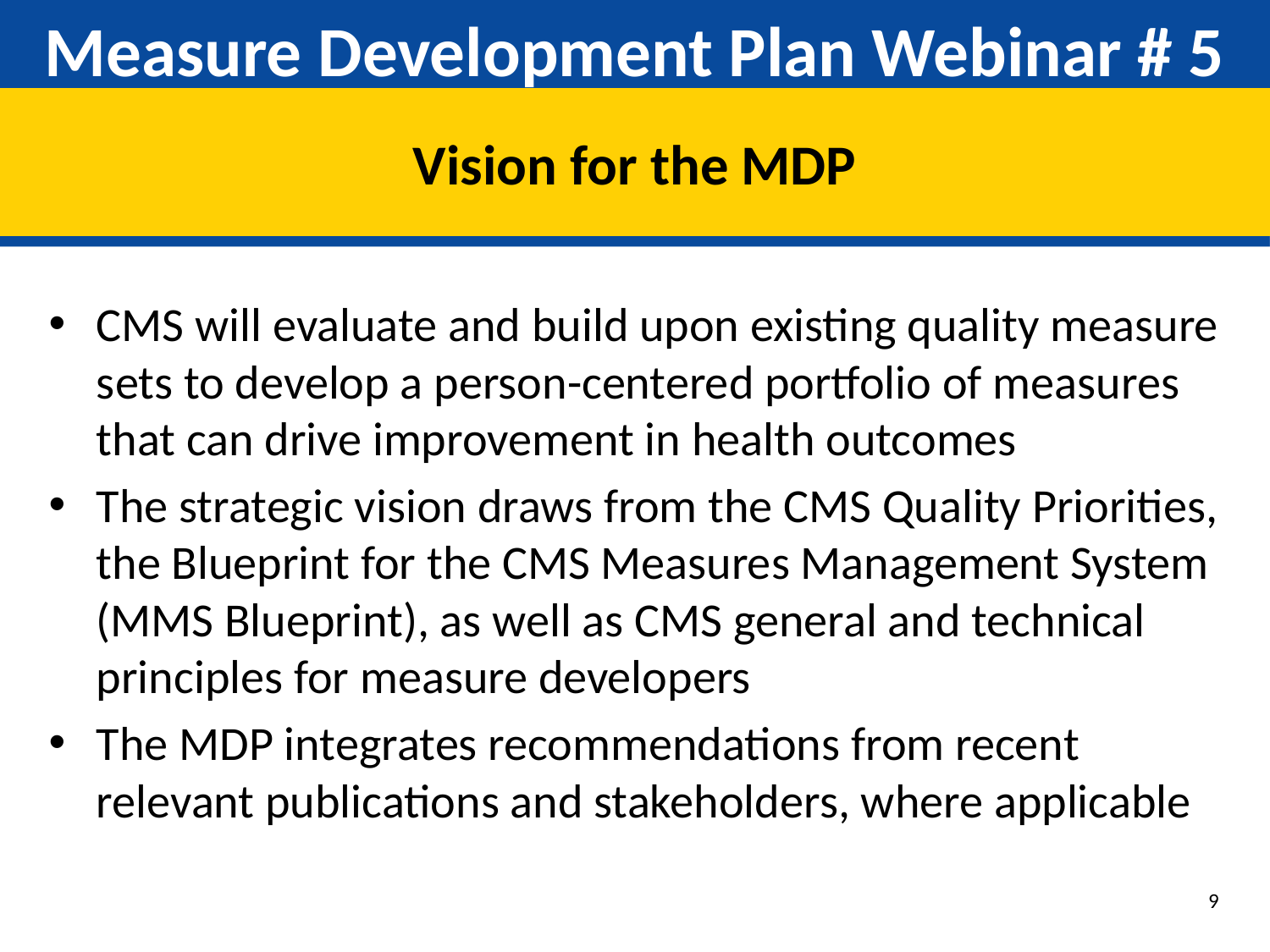

# Measure Development Plan Webinar # 5
Vision for the MDP
CMS will evaluate and build upon existing quality measure sets to develop a person-centered portfolio of measures that can drive improvement in health outcomes
The strategic vision draws from the CMS Quality Priorities, the Blueprint for the CMS Measures Management System (MMS Blueprint), as well as CMS general and technical principles for measure developers
The MDP integrates recommendations from recent relevant publications and stakeholders, where applicable